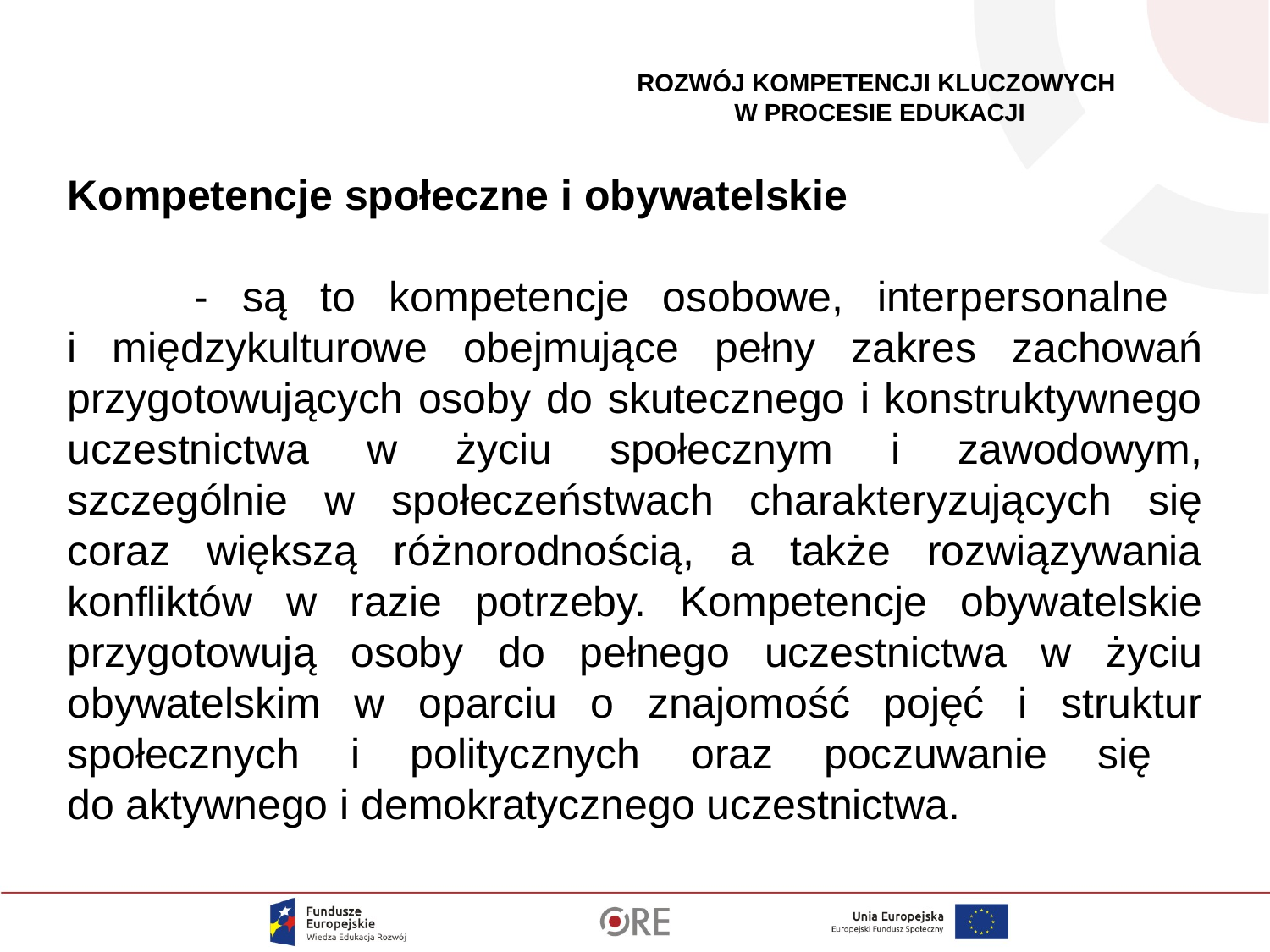

ROZWÓJ KOMPETENCJI KLUCZOWYCH
W PROCESIE EDUKACJI
Kompetencje społeczne i obywatelskie

	- są to kompetencje osobowe, interpersonalne
i międzykulturowe obejmujące pełny zakres zachowań przygotowujących osoby do skutecznego i konstruktywnego uczestnictwa w życiu społecznym i zawodowym, szczególnie w społeczeństwach charakteryzujących się coraz większą różnorodnością, a także rozwiązywania konfliktów w razie potrzeby. Kompetencje obywatelskie przygotowują osoby do pełnego uczestnictwa w życiu obywatelskim w oparciu o znajomość pojęć i struktur społecznych i politycznych oraz poczuwanie się
do aktywnego i demokratycznego uczestnictwa.